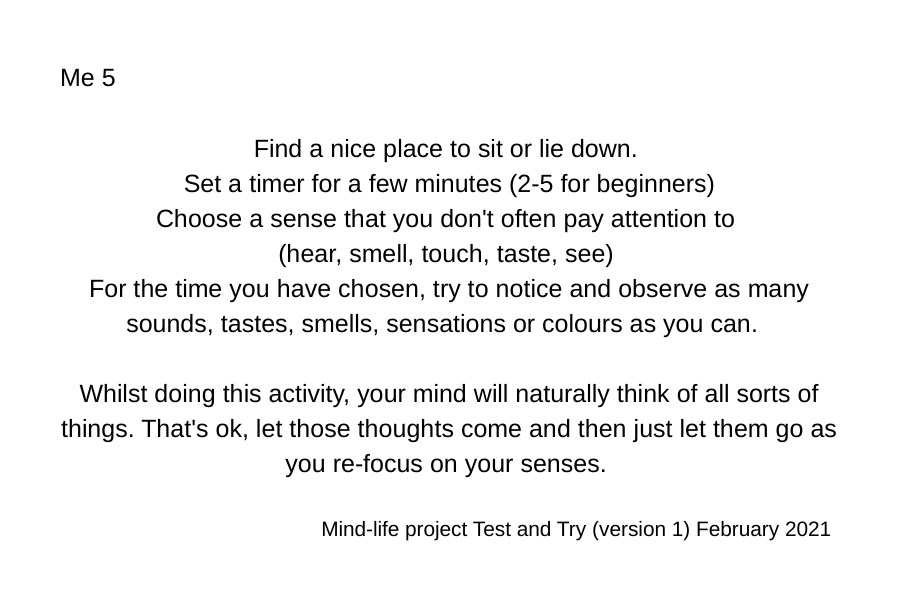

Me 5
Find a nice place to sit or lie down.
Set a timer for a few minutes (2-5 for beginners)
Choose a sense that you don't often pay attention to
(hear, smell, touch, taste, see)
For the time you have chosen, try to notice and observe as many sounds, tastes, smells, sensations or colours as you can.

Whilst doing this activity, your mind will naturally think of all sorts of things. That's ok, let those thoughts come and then just let them go as you re-focus on your senses.
Mind-life project Test and Try (version 1) February 2021